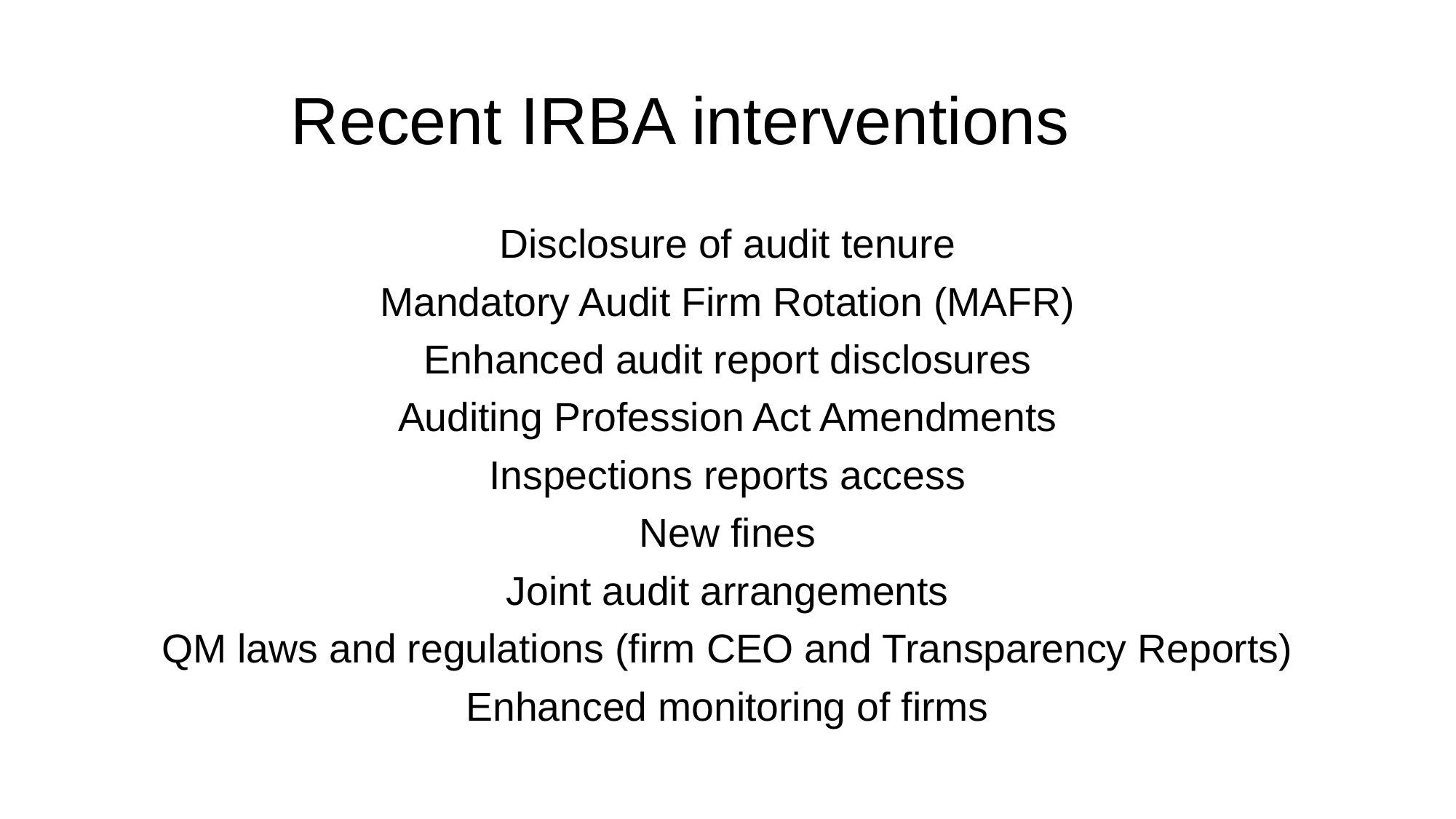

# Recent IRBA interventions
Disclosure of audit tenure
Mandatory Audit Firm Rotation (MAFR)
Enhanced audit report disclosures
Auditing Profession Act Amendments
Inspections reports access
New fines
Joint audit arrangements
QM laws and regulations (firm CEO and Transparency Reports)
Enhanced monitoring of firms